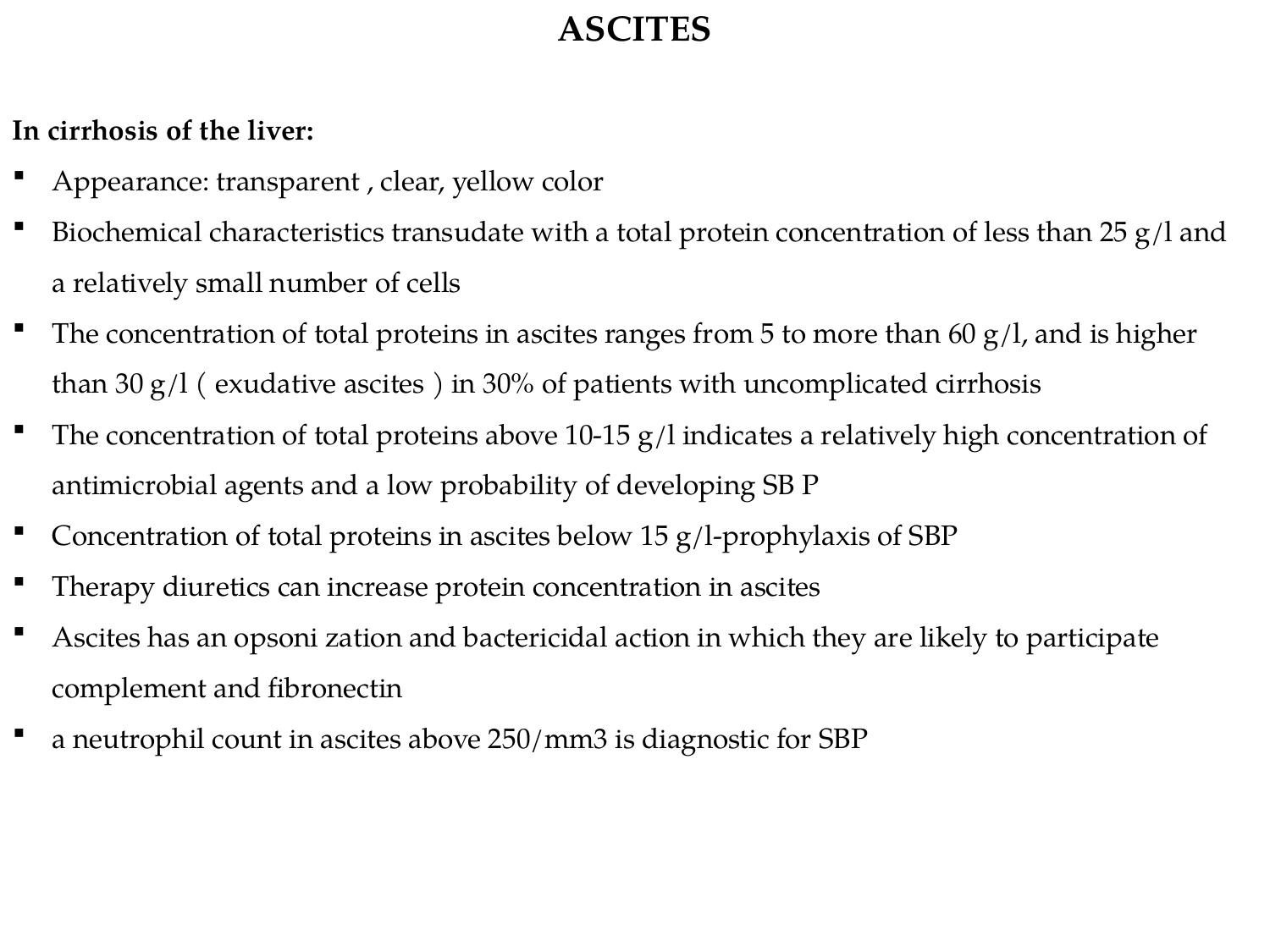

ASCITES
In cirrhosis of the liver:
Appearance: transparent , clear, yellow color
Biochemical characteristics transudate with a total protein concentration of less than 25 g/l and a relatively small number of cells
The concentration of total proteins in ascites ranges from 5 to more than 60 g/l, and is higher than 30 g/l ( exudative ascites ) in 30% of patients with uncomplicated cirrhosis
The concentration of total proteins above 10-15 g/l indicates a relatively high concentration of antimicrobial agents and a low probability of developing SB P
Concentration of total proteins in ascites below 15 g/l-prophylaxis of SBP
Therapy diuretics can increase protein concentration in ascites
Ascites has an opsoni zation and bactericidal action in which they are likely to participate complement and fibronectin
a neutrophil count in ascites above 250/mm3 is diagnostic for SBP